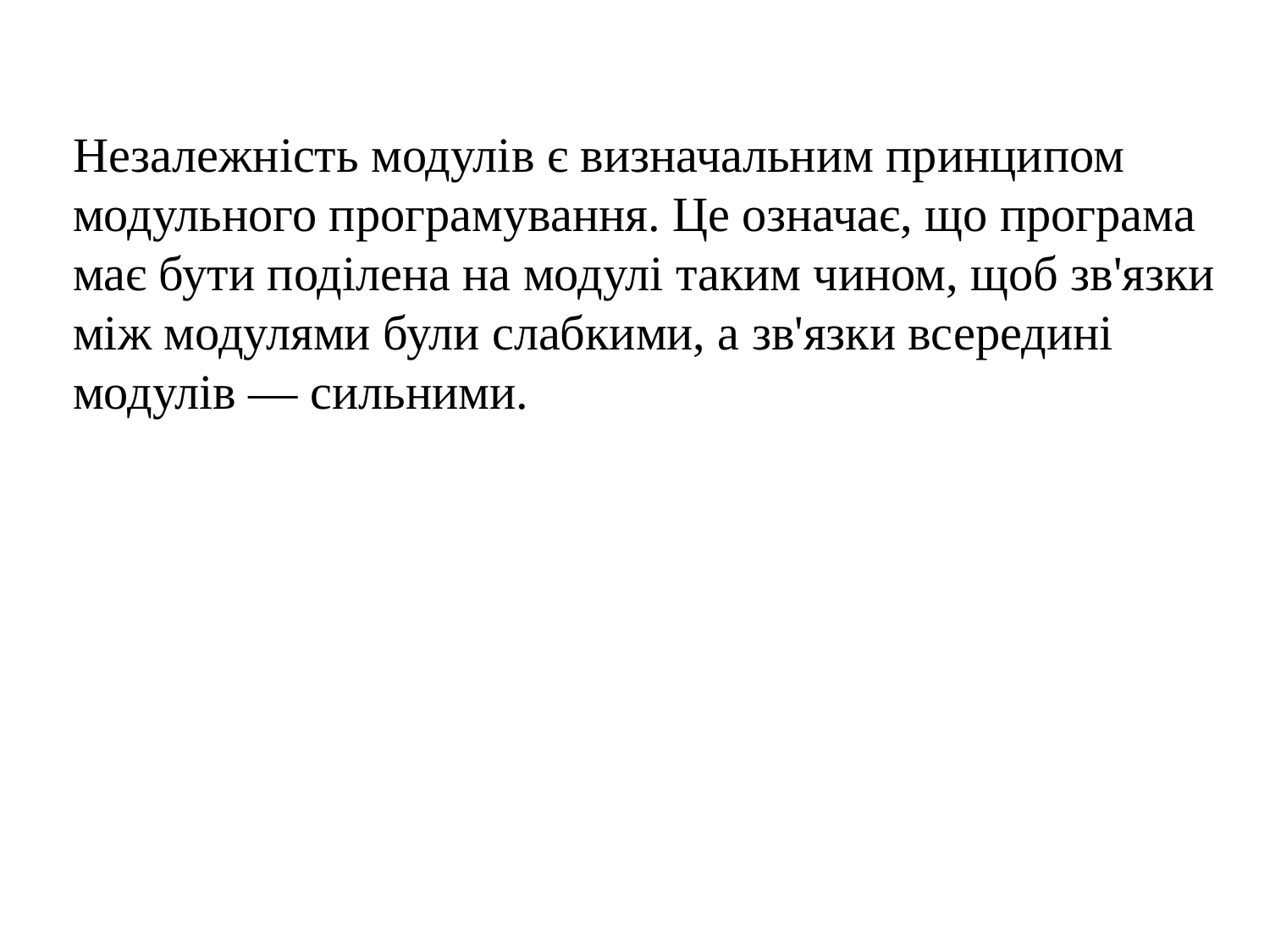

Незалежність модулів є визначальним принципом модульного програмування. Це означає, що програма має бути поділена на модулі таким чином, щоб зв'язки між модулями були слабкими, а зв'язки всередині модулів — сильними.